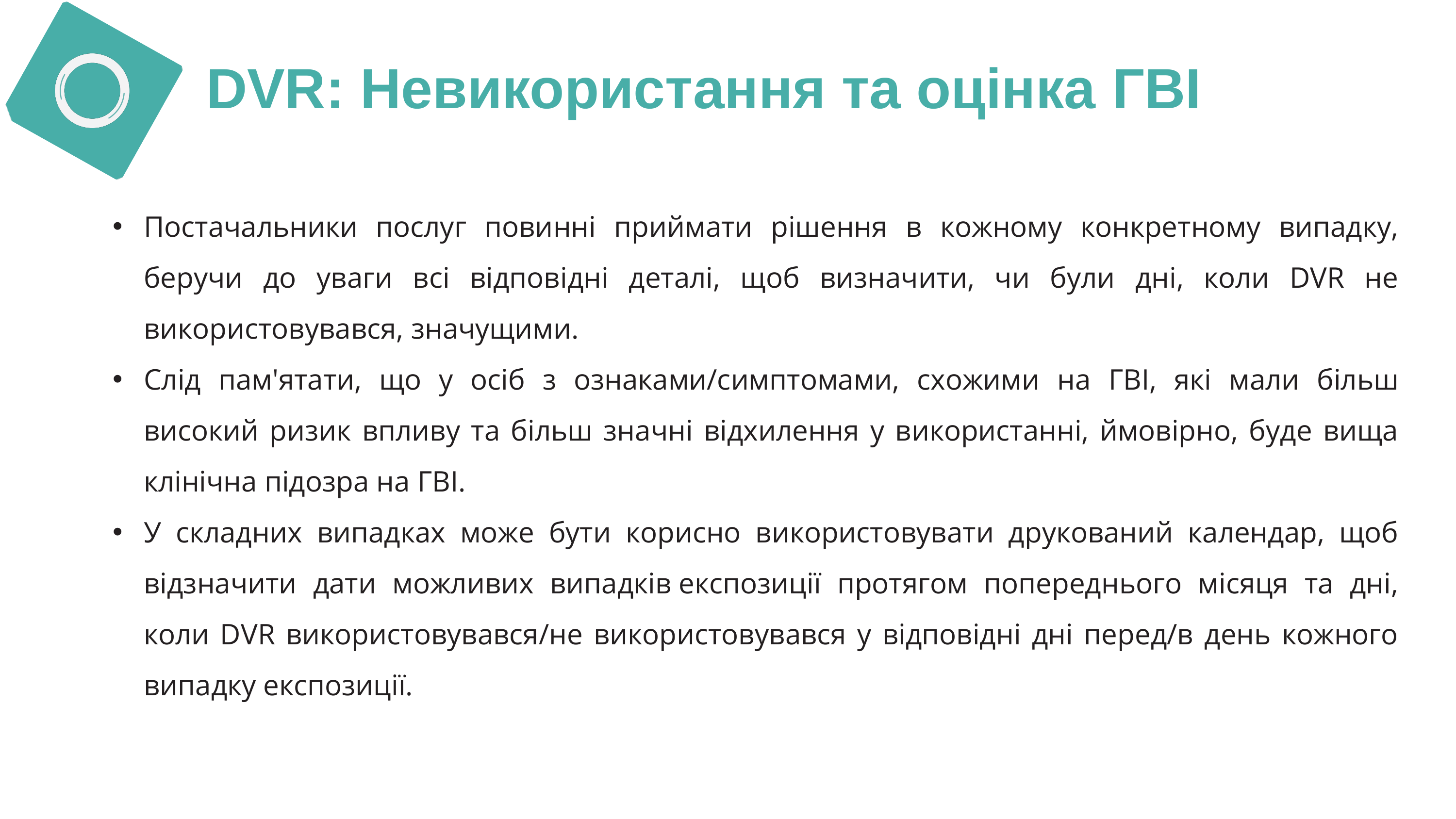

DVR: Невикористання та оцінка ГВІ
Постачальники послуг повинні приймати рішення в кожному конкретному випадку, беручи до уваги всі відповідні деталі, щоб визначити, чи були дні, коли DVR не використовувався, значущими.
Слід пам'ятати, що у осіб з ознаками/симптомами, схожими на ГВІ, які мали більш високий ризик впливу та більш значні відхилення у використанні, ймовірно, буде вища клінічна підозра на ГВІ.
У складних випадках може бути корисно використовувати друкований календар, щоб відзначити дати можливих випадків експозиції протягом попереднього місяця та дні, коли DVR використовувався/не використовувався у відповідні дні перед/в день кожного випадку експозиції.